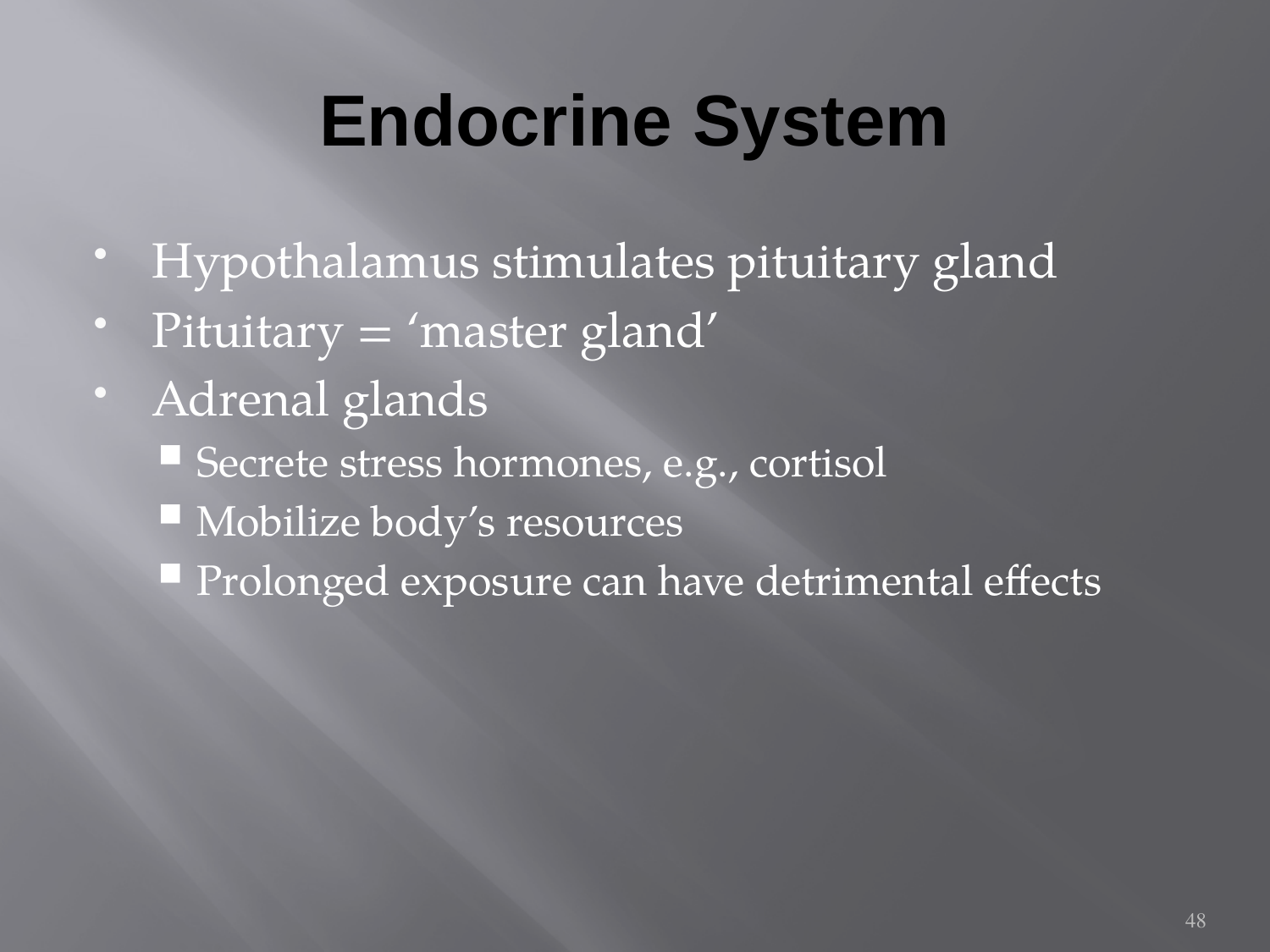

# Endocrine System
Hypothalamus stimulates pituitary gland
Pituitary = ‘master gland’
Adrenal glands
Secrete stress hormones, e.g., cortisol
Mobilize body’s resources
Prolonged exposure can have detrimental effects
48